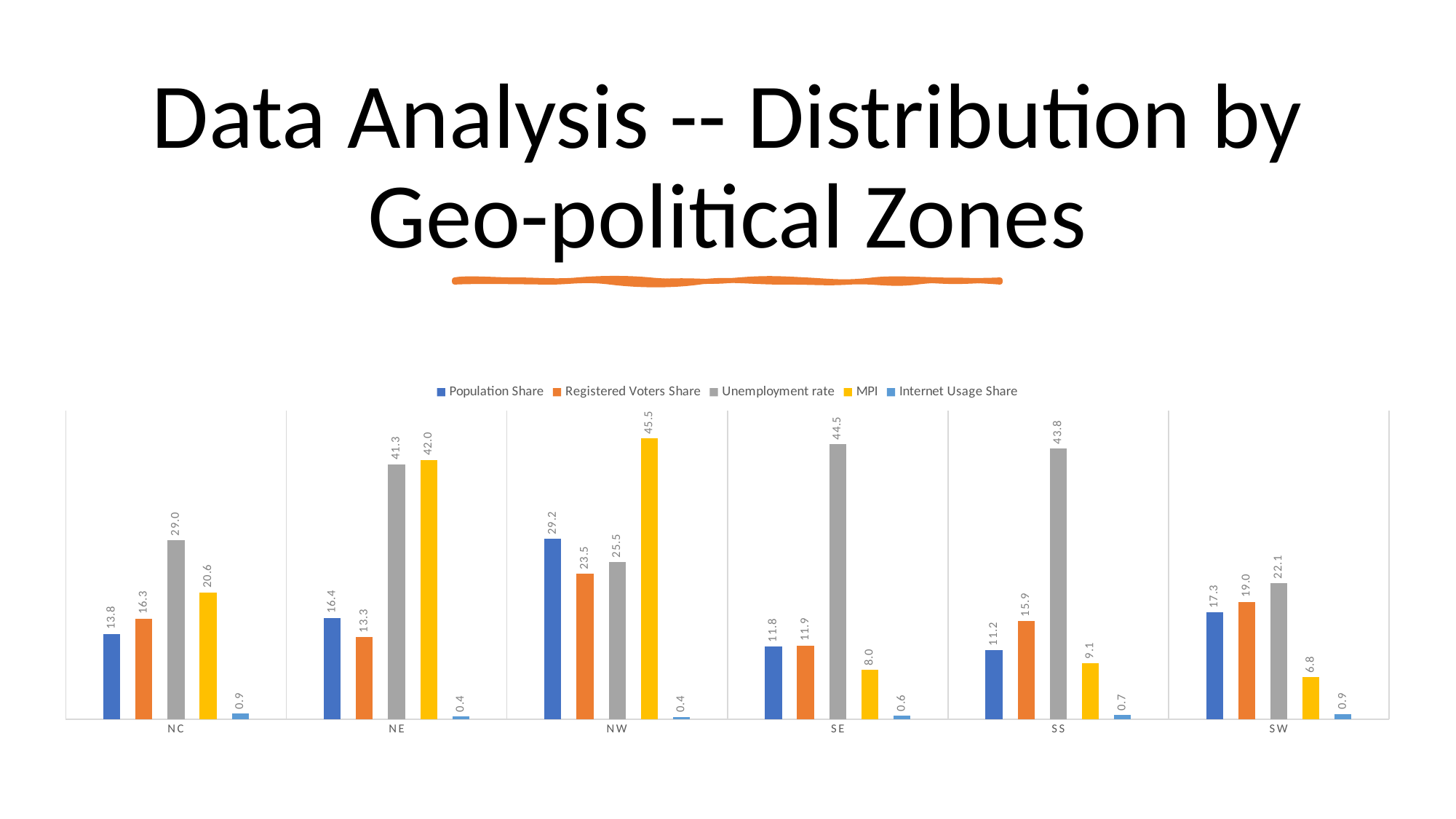

# Data Analysis -- Distribution by Geo-political Zones

### Chart

| Category | Population Share | Registered Voters Share | Unemployment rate | MPI | Internet Usage Share |
|---|---|---|---|---|---|
| NC | 13.8 | 16.282454396798226 | 29.01810850346885 | 20.557142857142853 | 0.9216606980085394 |
| NE | 16.4 | 13.312573022379816 | 41.2899718352162 | 42.00000000000001 | 0.4467891166890454 |
| NW | 29.199999999999996 | 23.542455750031763 | 25.48556657904094 | 45.48571428571428 | 0.3946920510236177 |
| SE | 11.799999999999999 | 11.939737744337467 | 44.54192332510934 | 8.0 | 0.5658156798334251 |
| SS | 11.2 | 15.886760271273065 | 43.84963115508116 | 9.083333333333334 | 0.6620192691661844 |
| SW | 17.3 | 19.03601881517966 | 22.074346126824963 | 6.816666666666666 | 0.883608627044303 |